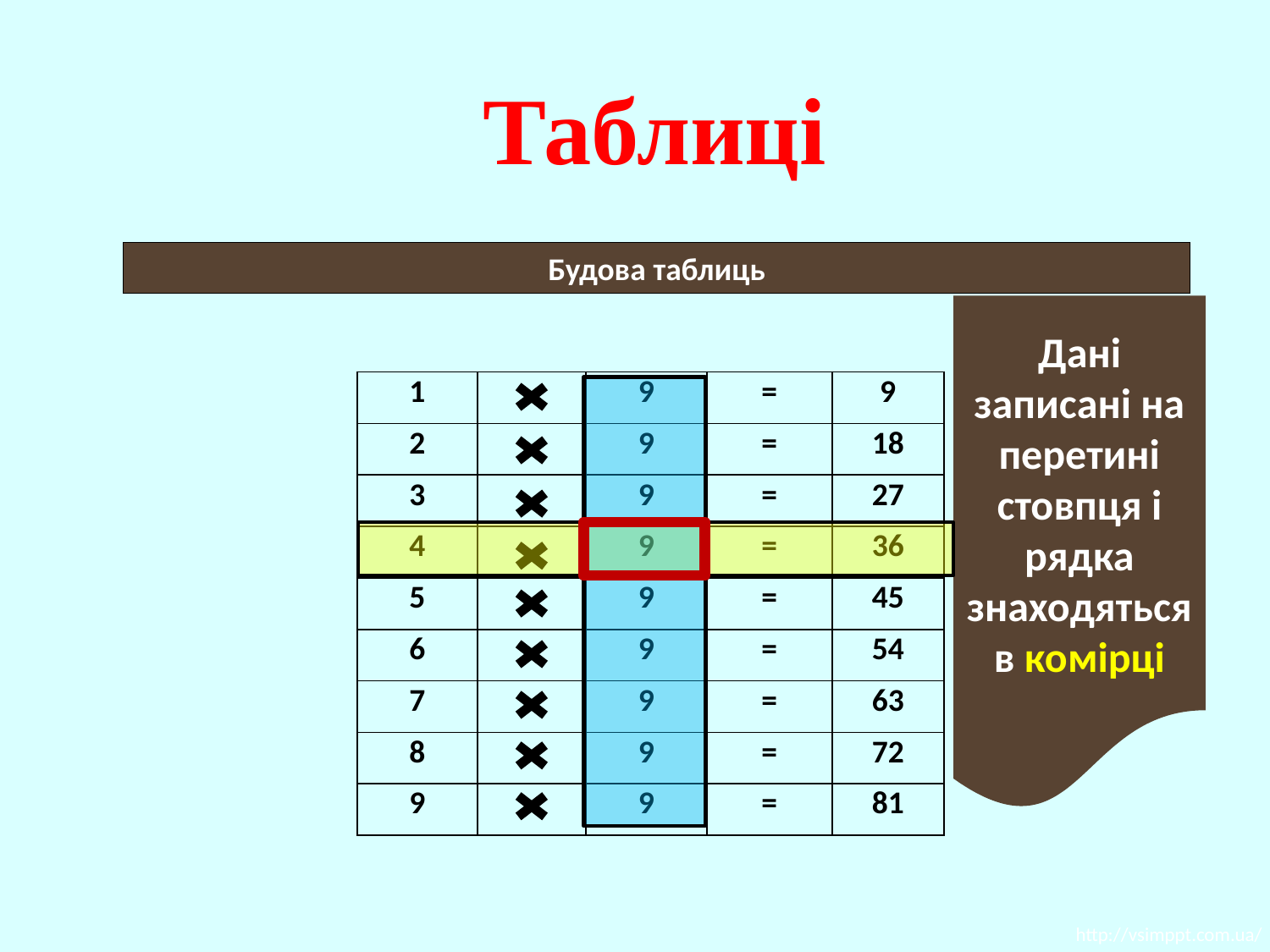

Таблиці

Будова таблиць
Дані записані на перетині стовпця і рядка знаходяться в комірці
| 1 |  | 9 | = | 9 |
| --- | --- | --- | --- | --- |
| 2 |  | 9 | = | 18 |
| 3 |  | 9 | = | 27 |
| 4 |  | 9 | = | 36 |
| 5 |  | 9 | = | 45 |
| 6 |  | 9 | = | 54 |
| 7 |  | 9 | = | 63 |
| 8 |  | 9 | = | 72 |
| 9 |  | 9 | = | 81 |

http://vsimppt.com.ua/